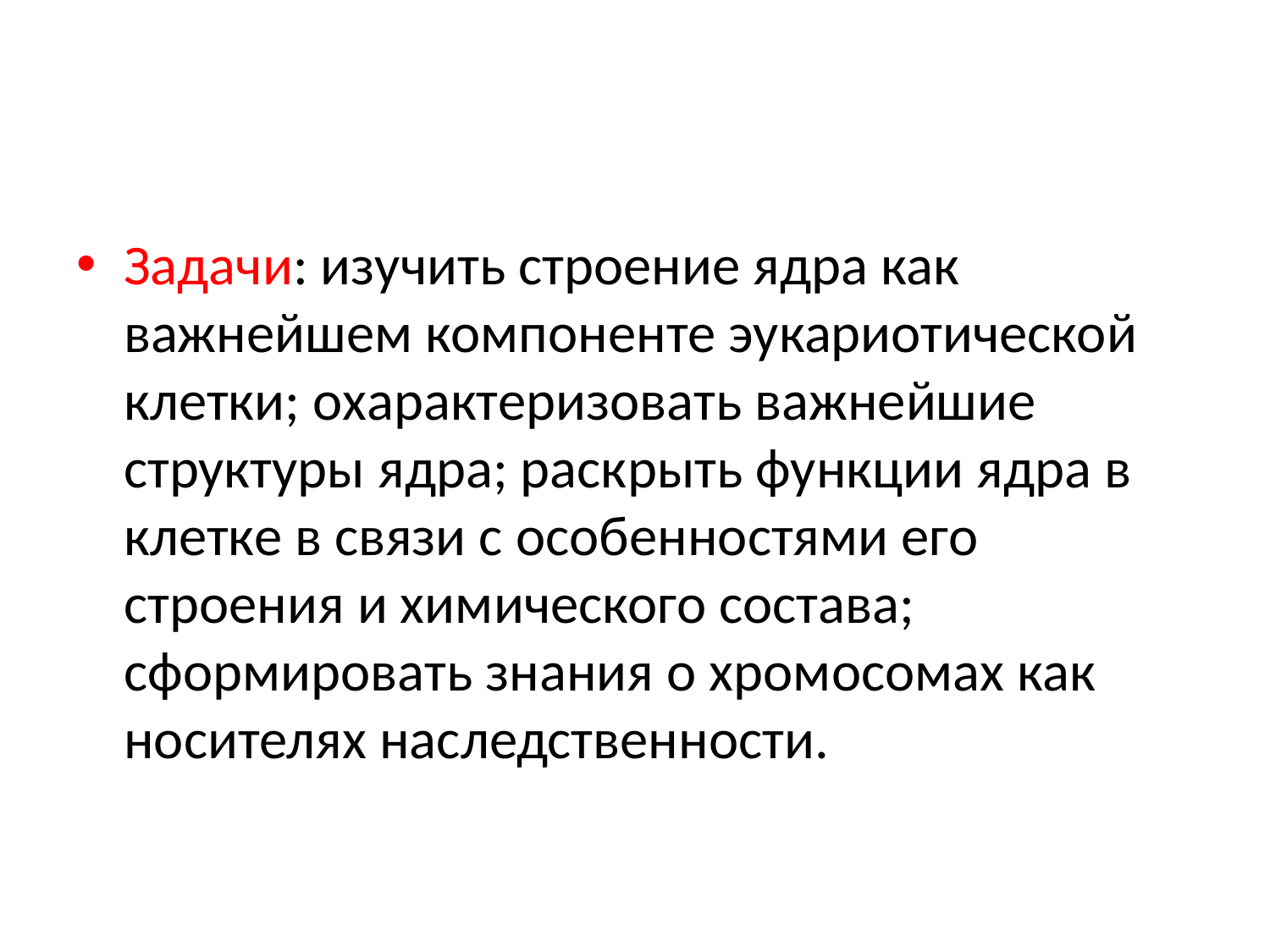

Задачи: изучить строение ядра как важнейшем компоненте эукариотической клетки; охарактеризовать важнейшие структуры ядра; раскрыть функции ядра в клетке в связи с особенностями его строения и химического состава; сформировать знания о хромосомах как носителях наследственности.